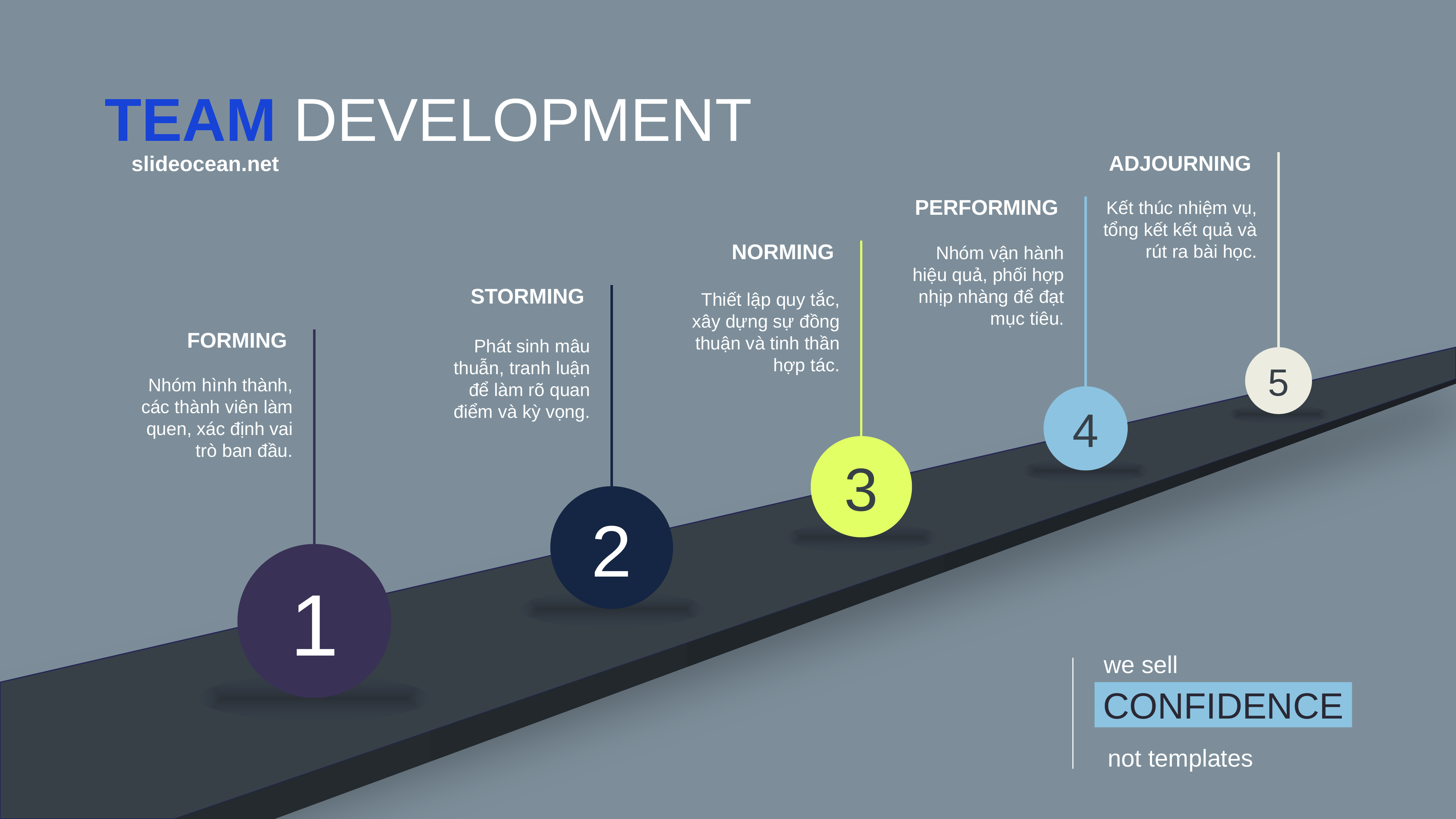

TEAM DEVELOPMENT
ADJOURNING
slideocean.net
PERFORMING
Kết thúc nhiệm vụ, tổng kết kết quả và rút ra bài học.
NORMING
Nhóm vận hành hiệu quả, phối hợp nhịp nhàng để đạt mục tiêu.
STORMING
Thiết lập quy tắc, xây dựng sự đồng thuận và tinh thần hợp tác.
FORMING
Phát sinh mâu thuẫn, tranh luận để làm rõ quan điểm và kỳ vọng.

5

Nhóm hình thành, các thành viên làm quen, xác định vai trò ban đầu.

4

3

2

1

we sell
CONFIDENCE

not templates